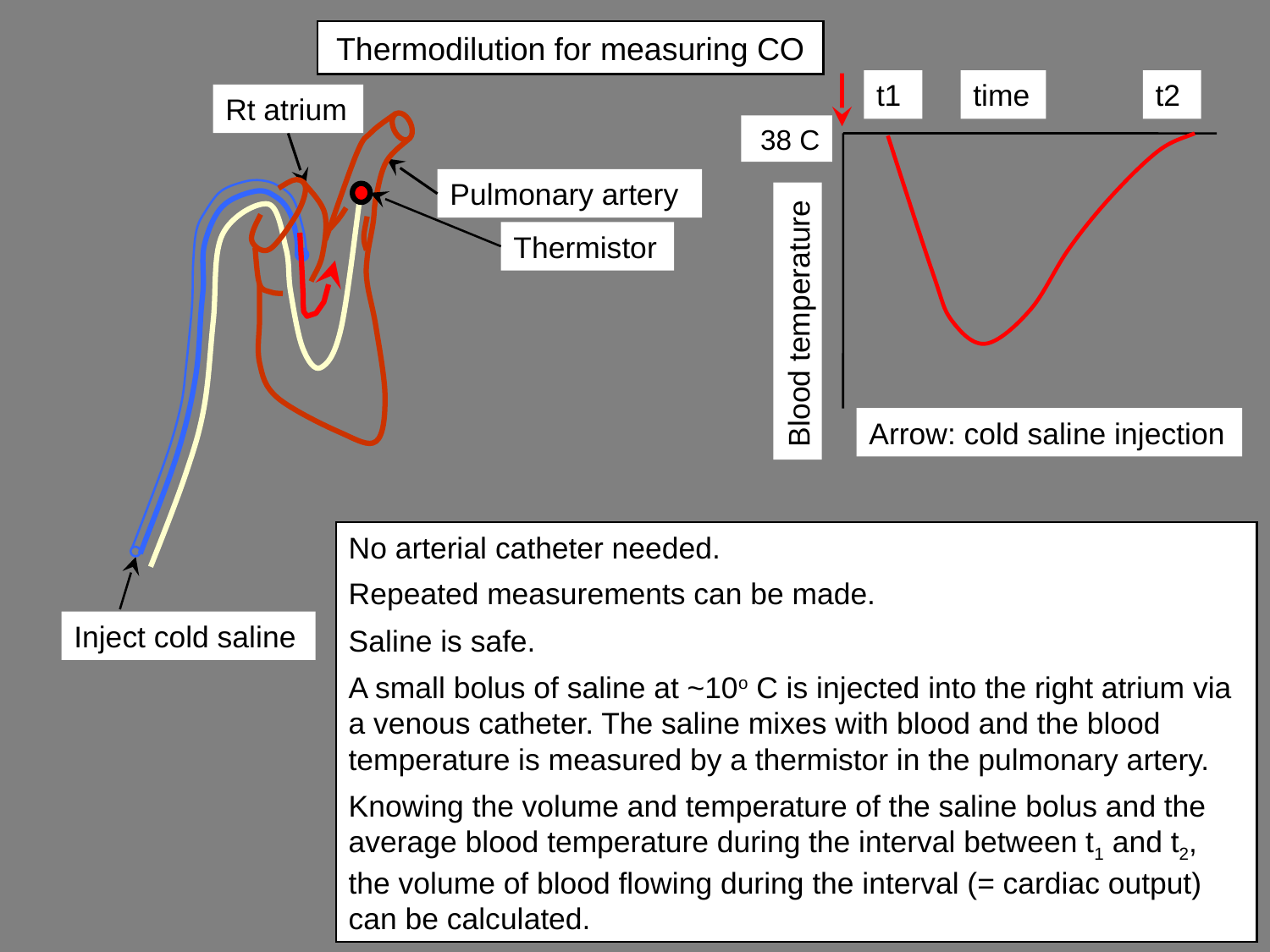

# Thermodilution for measuring CO
t1
time
t2

38 C

Blood temperature
Arrow: cold saline injection
Rt atrium

Pulmonary artery
Thermistor
Inject cold saline
No arterial catheter needed.
Repeated measurements can be made.
Saline is safe.
A small bolus of saline at ~10o C is injected into the right atrium via a venous catheter. The saline mixes with blood and the blood temperature is measured by a thermistor in the pulmonary artery.
Knowing the volume and temperature of the saline bolus and the average blood temperature during the interval between t1 and t2, the volume of blood flowing during the interval (= cardiac output) can be calculated.